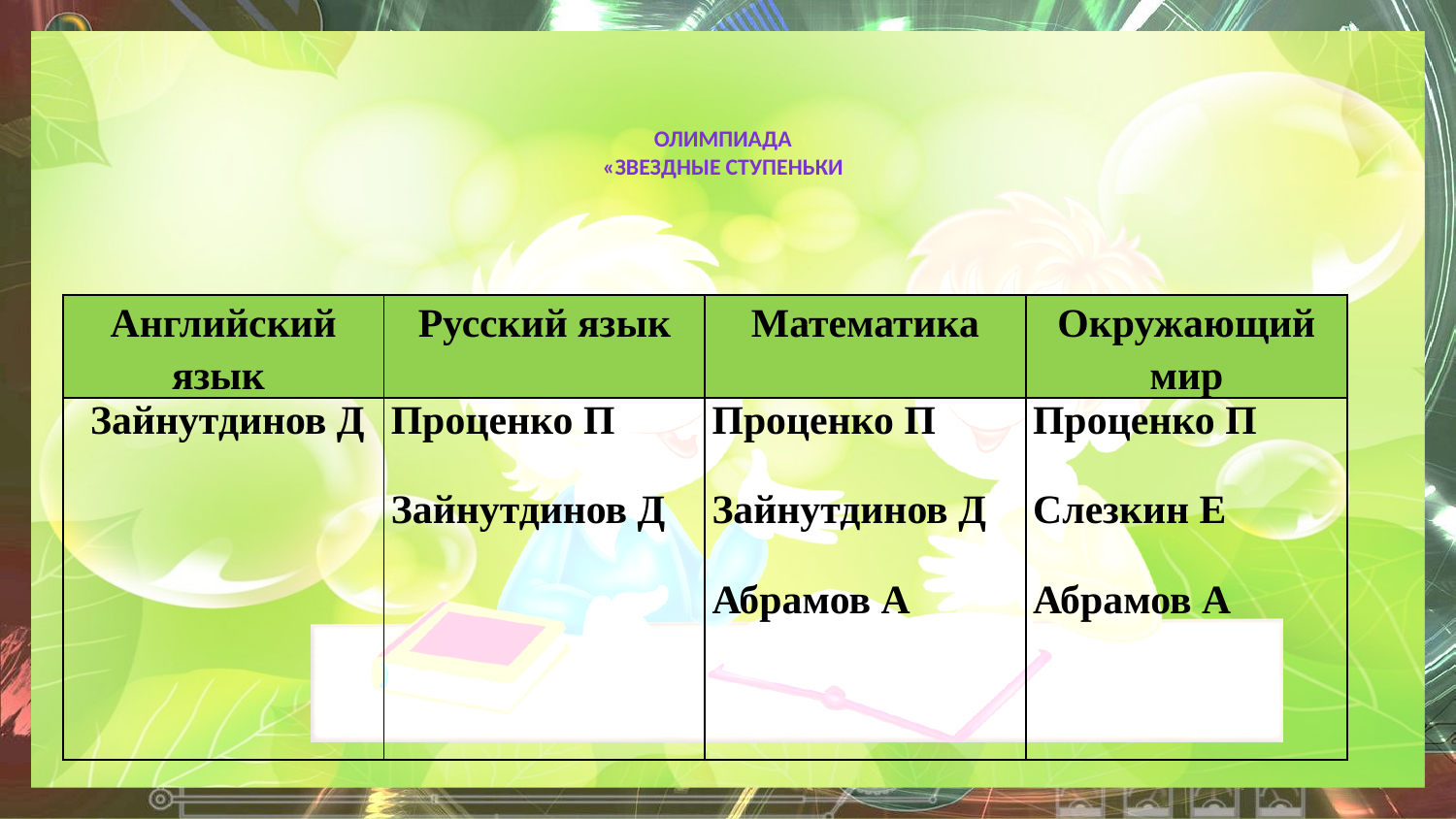

# олимпиада «Звездные ступеньки
| Английский язык | Русский язык | Математика | Окружающий мир |
| --- | --- | --- | --- |
| Зайнутдинов Д | Проценко П Зайнутдинов Д | Проценко П Зайнутдинов Д Абрамов А | Проценко П Слезкин Е Абрамов А |